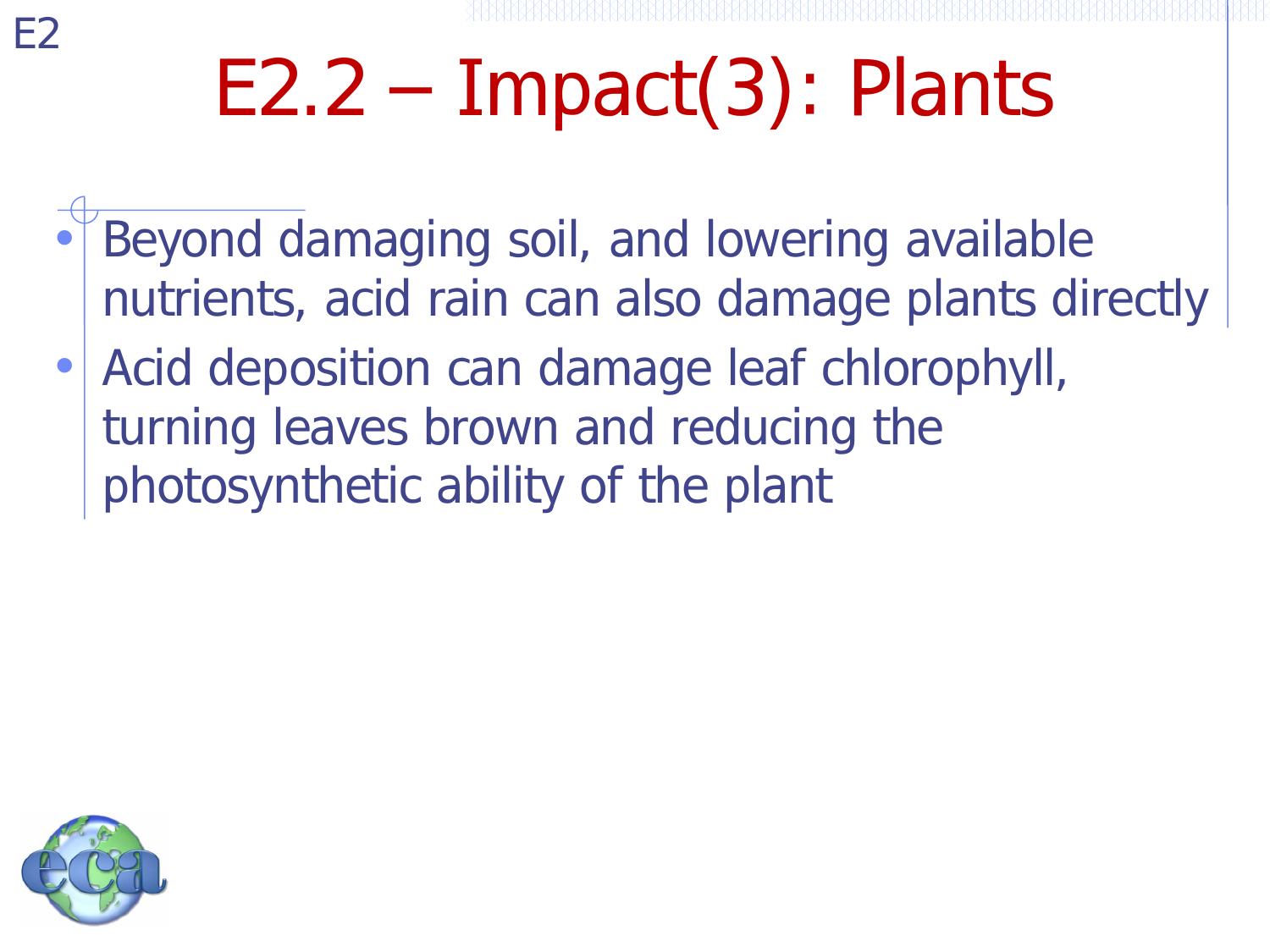

# E2.2 – Impact(3): Plants
Beyond damaging soil, and lowering available nutrients, acid rain can also damage plants directly
Acid deposition can damage leaf chlorophyll, turning leaves brown and reducing the photosynthetic ability of the plant